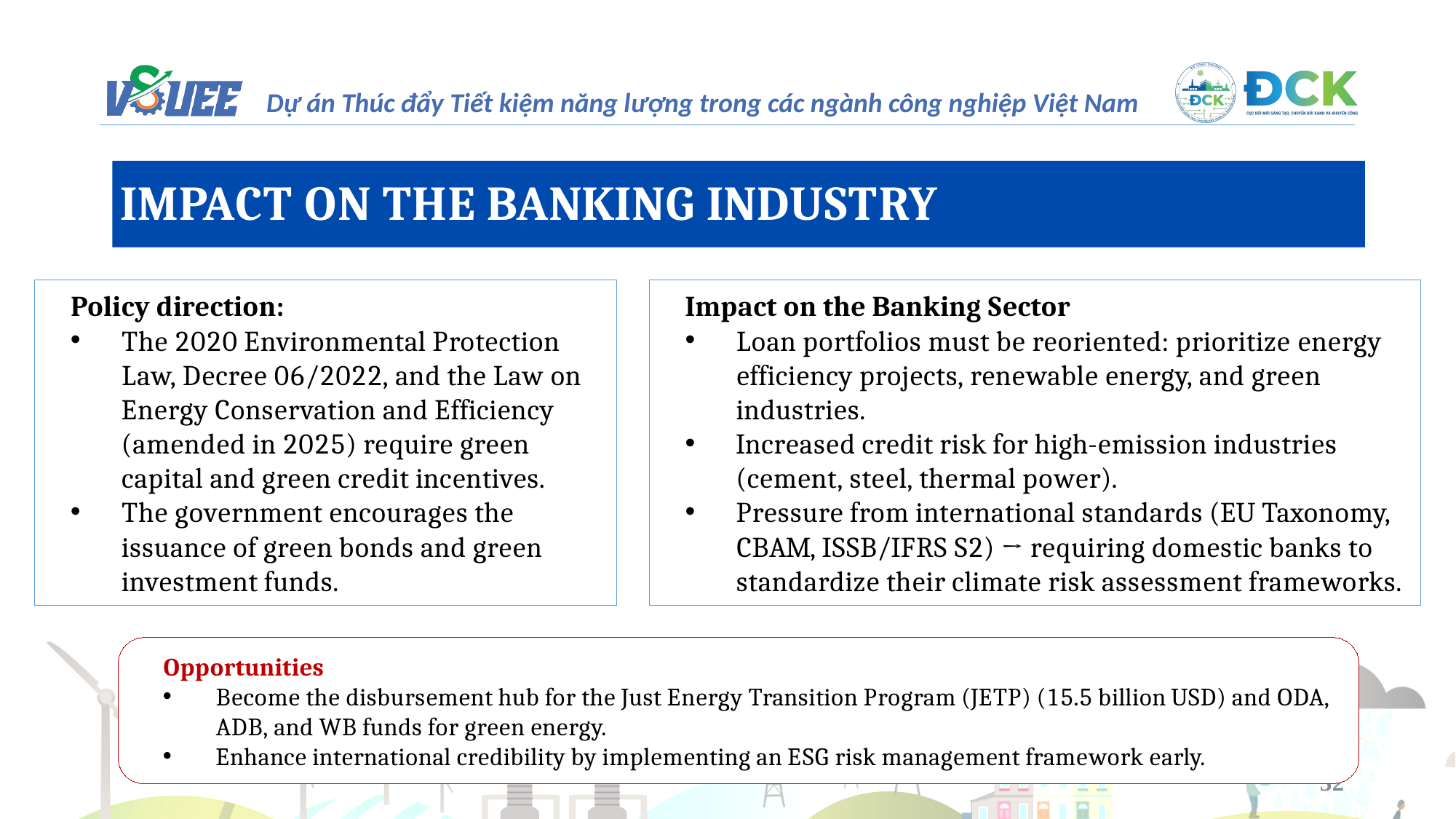

IMPACT ON THE BANKING INDUSTRY
Impact on the Banking Sector
Loan portfolios must be reoriented: prioritize energy efficiency projects, renewable energy, and green industries.
Increased credit risk for high-emission industries (cement, steel, thermal power).
Pressure from international standards (EU Taxonomy, CBAM, ISSB/IFRS S2) → requiring domestic banks to standardize their climate risk assessment frameworks.
Policy direction:
The 2020 Environmental Protection Law, Decree 06/2022, and the Law on Energy Conservation and Efficiency (amended in 2025) require green capital and green credit incentives.
The government encourages the issuance of green bonds and green investment funds.
Opportunities
Become the disbursement hub for the Just Energy Transition Program (JETP) (15.5 billion USD) and ODA, ADB, and WB funds for green energy.
Enhance international credibility by implementing an ESG risk management framework early.
32